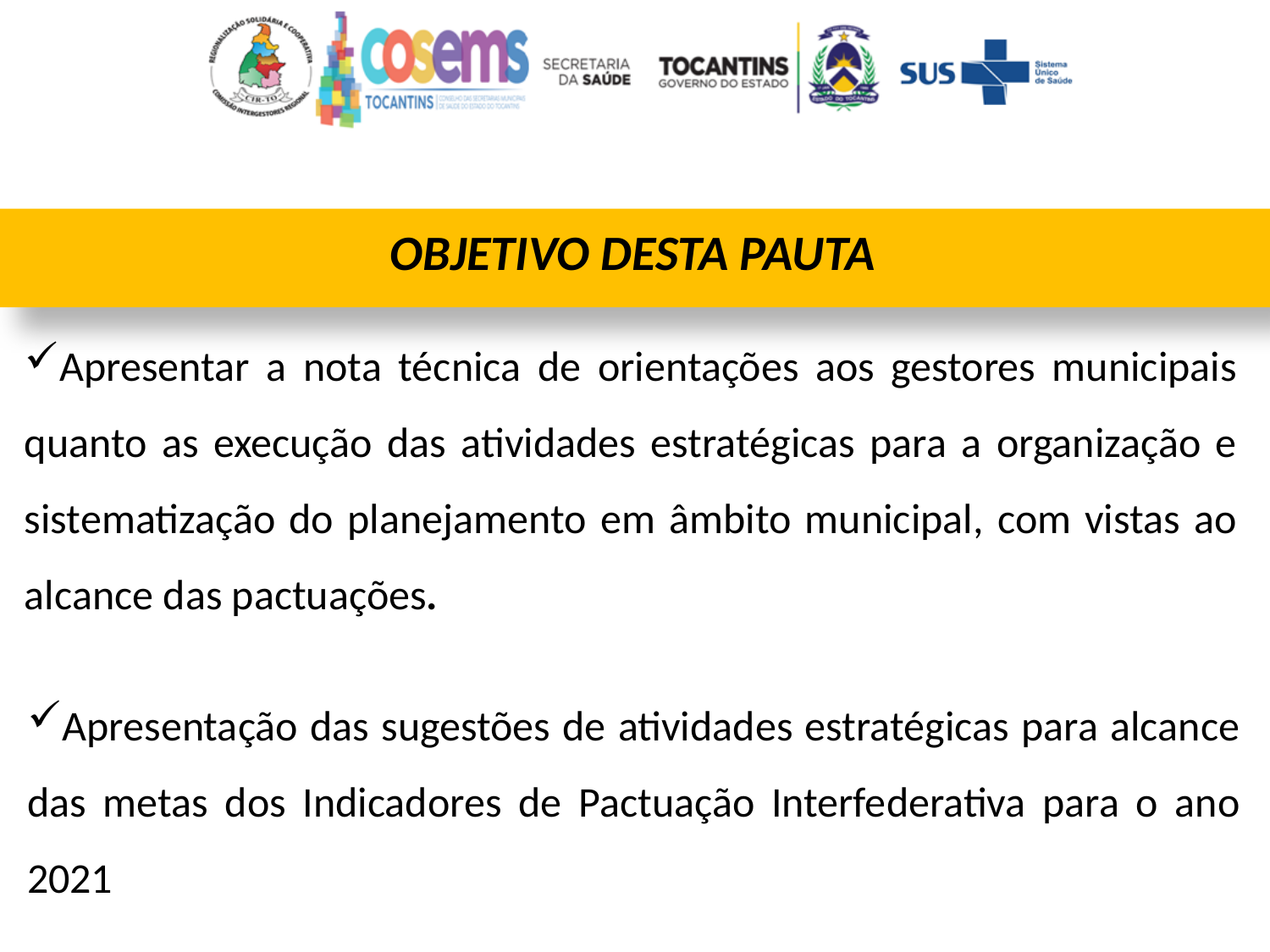

OBJETIVO DESTA PAUTA
Apresentar a nota técnica de orientações aos gestores municipais quanto as execução das atividades estratégicas para a organização e sistematização do planejamento em âmbito municipal, com vistas ao alcance das pactuações.
Apresentação das sugestões de atividades estratégicas para alcance das metas dos Indicadores de Pactuação Interfederativa para o ano 2021